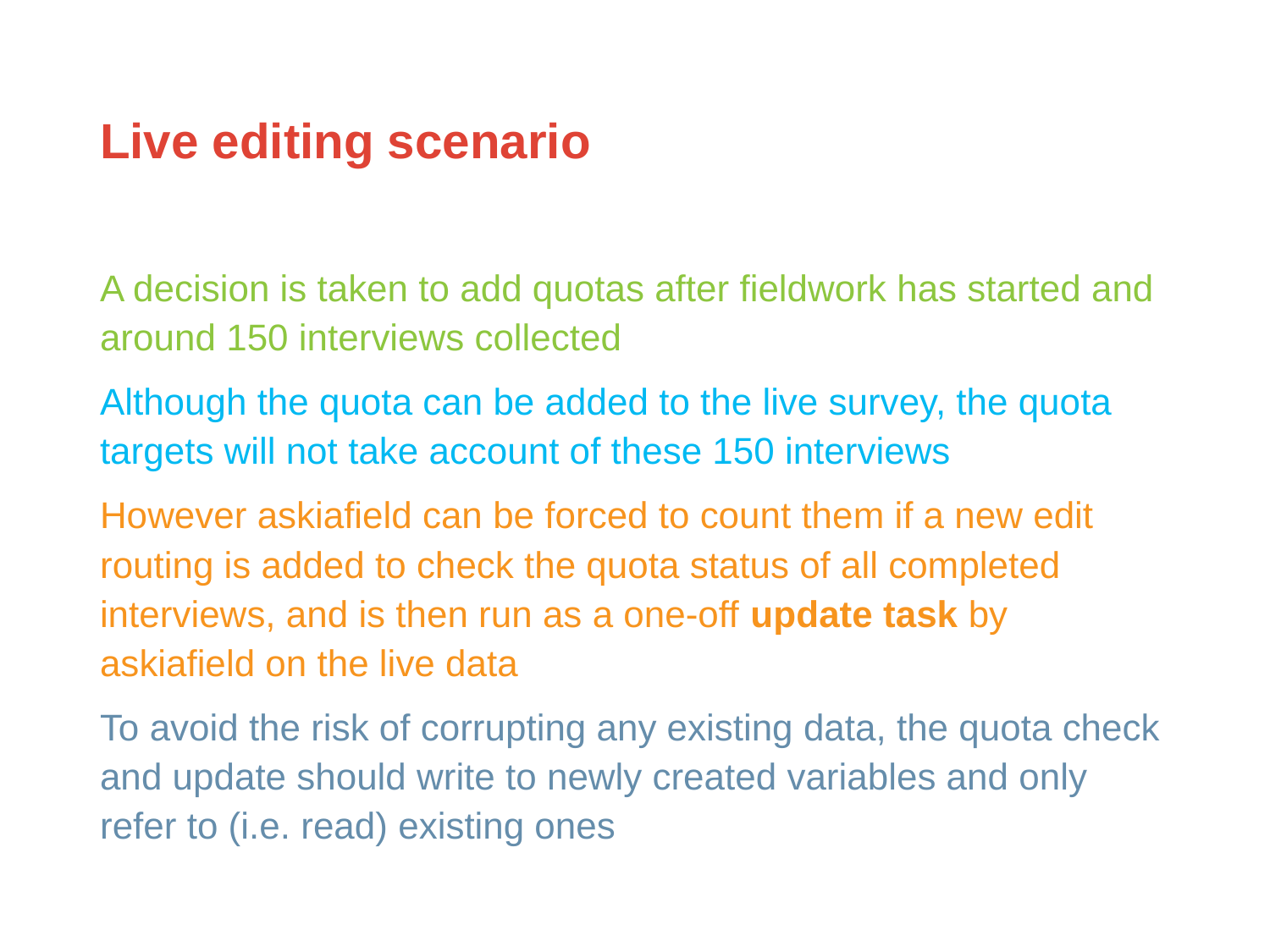

# Live editing scenario
A decision is taken to add quotas after fieldwork has started and around 150 interviews collected
Although the quota can be added to the live survey, the quota targets will not take account of these 150 interviews
However askiafield can be forced to count them if a new edit routing is added to check the quota status of all completed interviews, and is then run as a one-off update task by askiafield on the live data
To avoid the risk of corrupting any existing data, the quota check and update should write to newly created variables and only refer to (i.e. read) existing ones